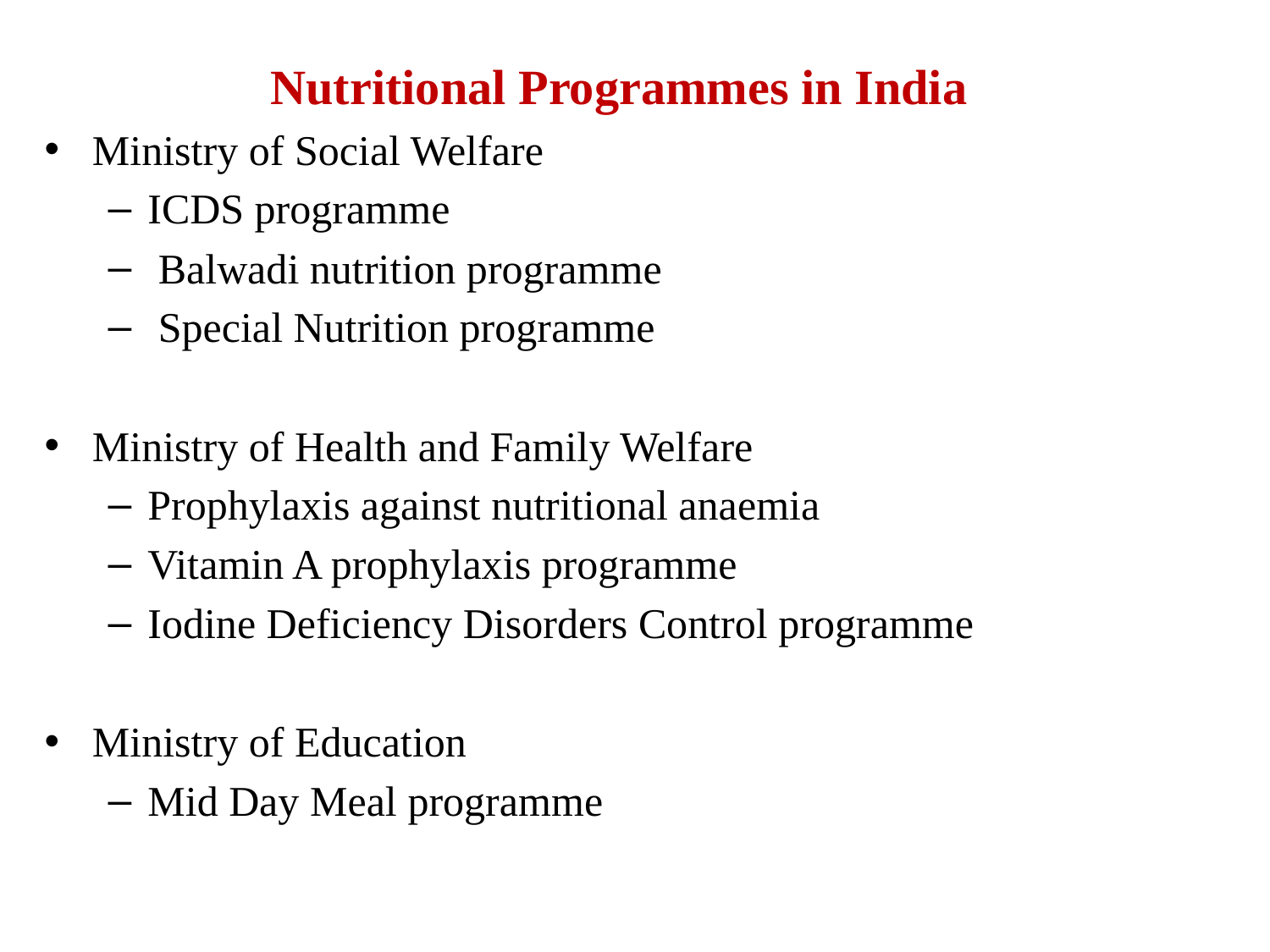

# Nutritional Programmes in India
Ministry of Social Welfare
ICDS programme
 Balwadi nutrition programme
 Special Nutrition programme

Ministry of Health and Family Welfare
Prophylaxis against nutritional anaemia
Vitamin A prophylaxis programme
Iodine Deficiency Disorders Control programme

Ministry of Education
Mid Day Meal programme